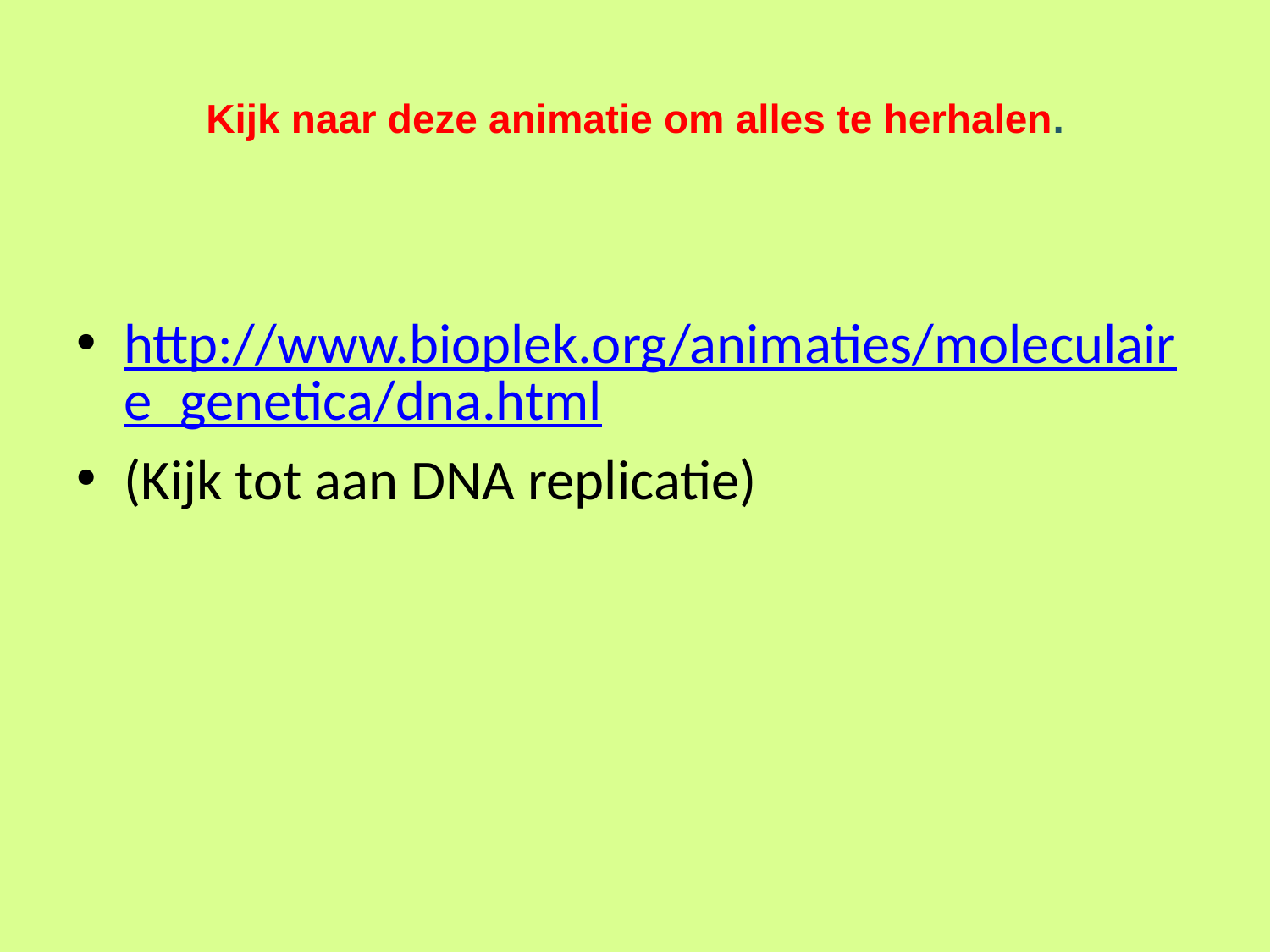

# Kijk naar deze animatie om alles te herhalen.

http://www.bioplek.org/animaties/moleculaire_genetica/dna.html
(Kijk tot aan DNA replicatie)